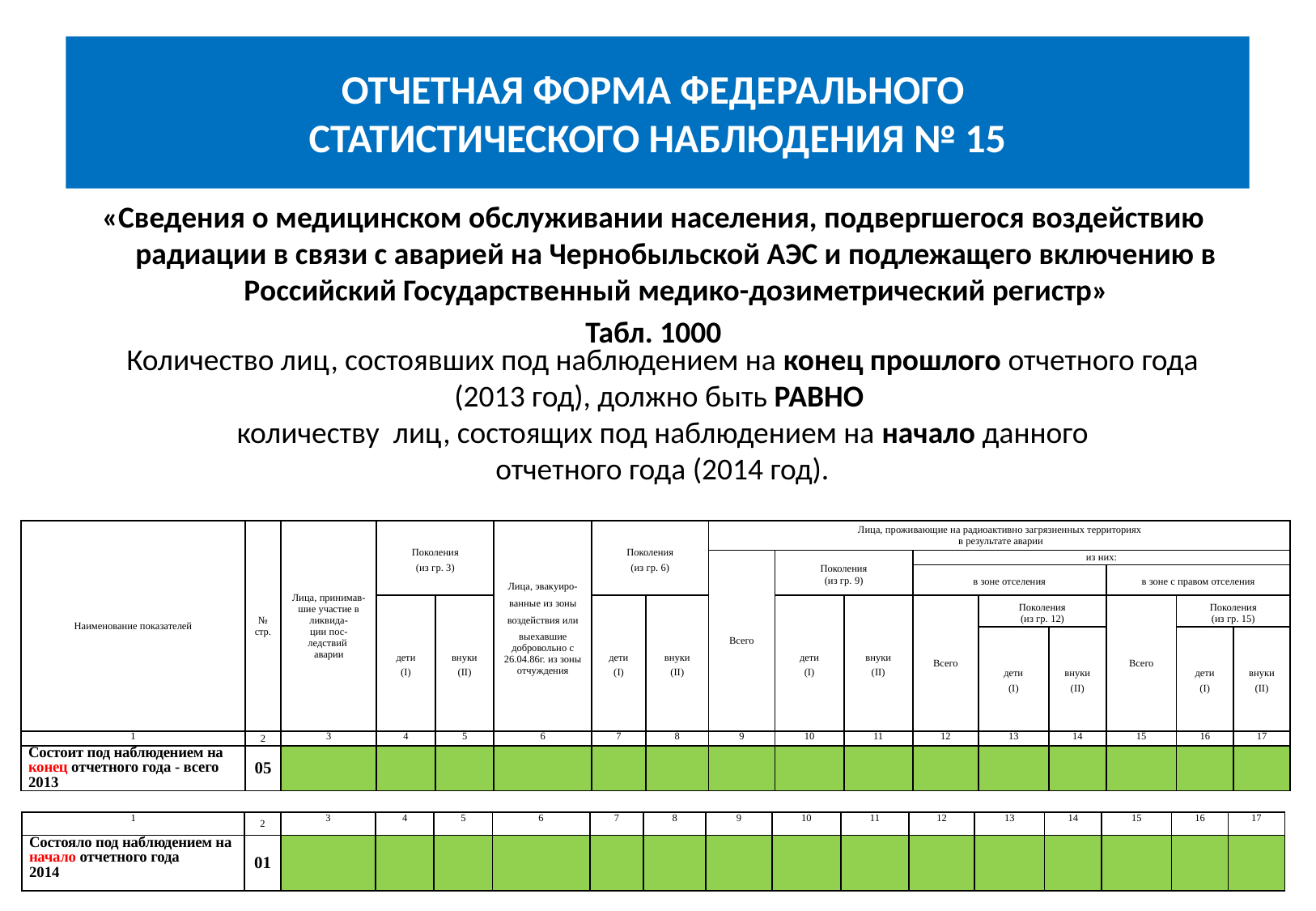

# ОТЧЕТНАЯ ФОРМА ФЕДЕРАЛЬНОГО СТАТИСТИЧЕСКОГО НАБЛЮДЕНИЯ № 15
«Сведения о медицинском обслуживании населения, подвергшегося воздействию радиации в связи с аварией на Чернобыльской АЭС и подлежащего включению в Российский Государственный медико-дозиметрический регистр»
Табл. 1000
Количество лиц, состоявших под наблюдением на конец прошлого отчетного года (2013 год), должно быть РАВНО
количеству  лиц, состоящих под наблюдением на начало данного
отчетного года (2014 год).
| Наименование показателей | № стр. | Лица, принимав-шие участие в ликвида- ции пос- ледствий аварии | Поколения (из гр. 3) |  | Лица, эвакуиро-ванные из зоны воздействия или выехавшие добровольно с 26.04.86г. из зоны отчуждения | Поколения (из гр. 6) |  | Лица, проживающие на радиоактивно загрязненных территориях в результате аварии |  |  |  |  |  |  |  |  |
| --- | --- | --- | --- | --- | --- | --- | --- | --- | --- | --- | --- | --- | --- | --- | --- | --- |
|  |  |  |  |  |  |  |  | Всего | Поколения (из гр. 9) |  | из них: |  |  |  |  |  |
|  |  |  |  |  |  |  |  |  |  |  | в зоне отселения |  |  | в зоне с правом отселения |  |  |
|  |  |  | дети (I) | внуки (II) |  | дети (I) | внуки (II) |  | дети (I) | внуки (II) | Всего | Поколения (из гр. 12) |  | Всего | Поколения (из гр. 15) |  |
|  |  |  |  |  |  |  |  |  |  |  |  | дети (I) | внуки (II) |  | дети (I) | внуки (II) |
| 1 | 2 | 3 | 4 | 5 | 6 | 7 | 8 | 9 | 10 | 11 | 12 | 13 | 14 | 15 | 16 | 17 |
| Состоит под наблюдением на конец отчетного года - всего 2013 | 05 |  |  |  |  |  |  |  |  |  |  |  |  |  |  |  |
| 1 | 2 | 3 | 4 | 5 | 6 | 7 | 8 | 9 | 10 | 11 | 12 | 13 | 14 | 15 | 16 | 17 |
| --- | --- | --- | --- | --- | --- | --- | --- | --- | --- | --- | --- | --- | --- | --- | --- | --- |
| Состояло под наблюдением на начало отчетного года 2014 | 01 |  |  |  |  |  |  |  |  |  |  |  |  |  |  |  |
3